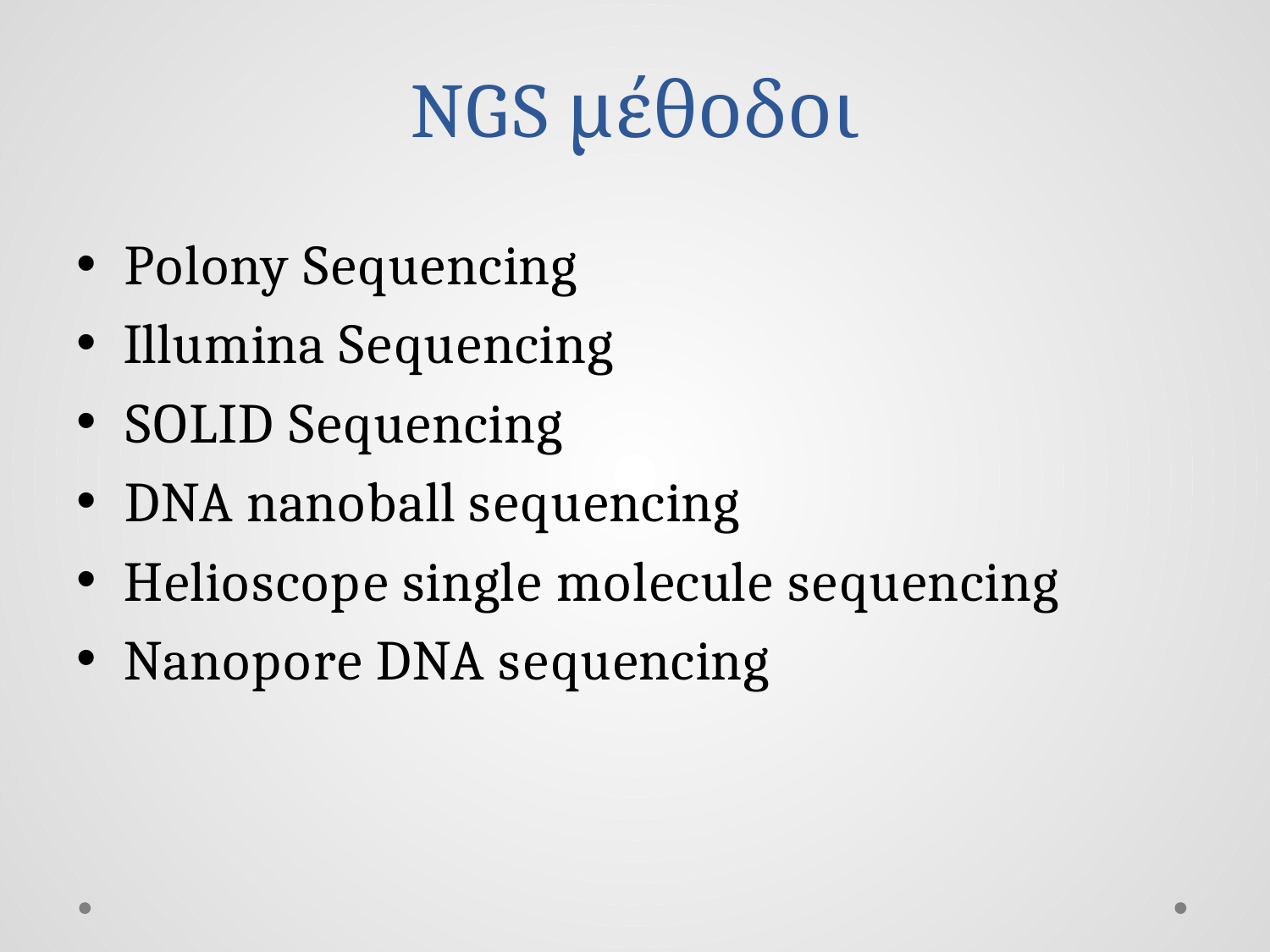

# NGS μέθοδοι
Polony Sequencing
Illumina Sequencing
SOLID Sequencing
DNA nanoball sequencing
Helioscope single molecule sequencing
Nanopore DNA sequencing